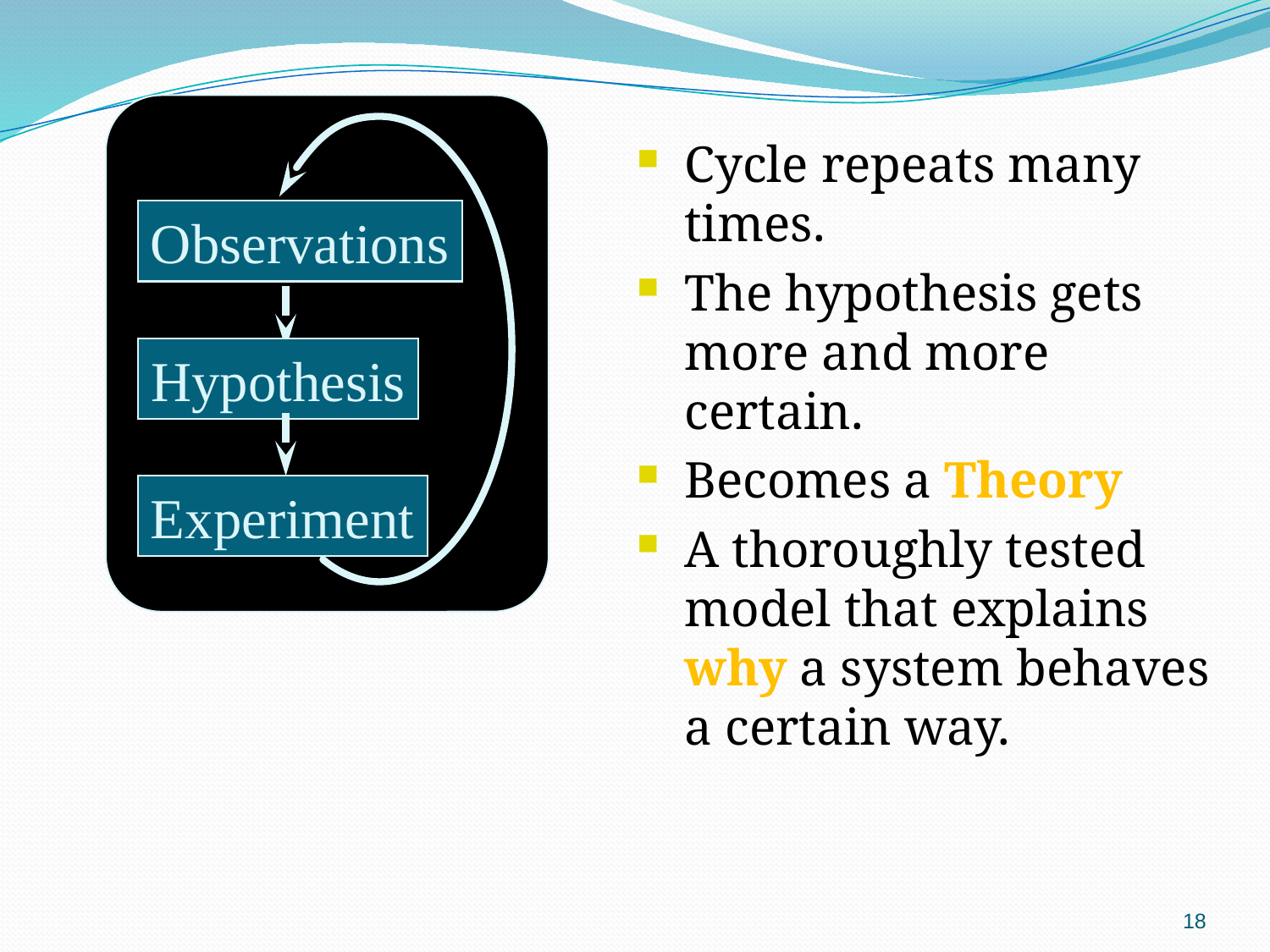

Cycle repeats many times.
The hypothesis gets more and more certain.
Becomes a Theory
A thoroughly tested model that explains why a system behaves a certain way.
Observations

Hypothesis

Experiment
18